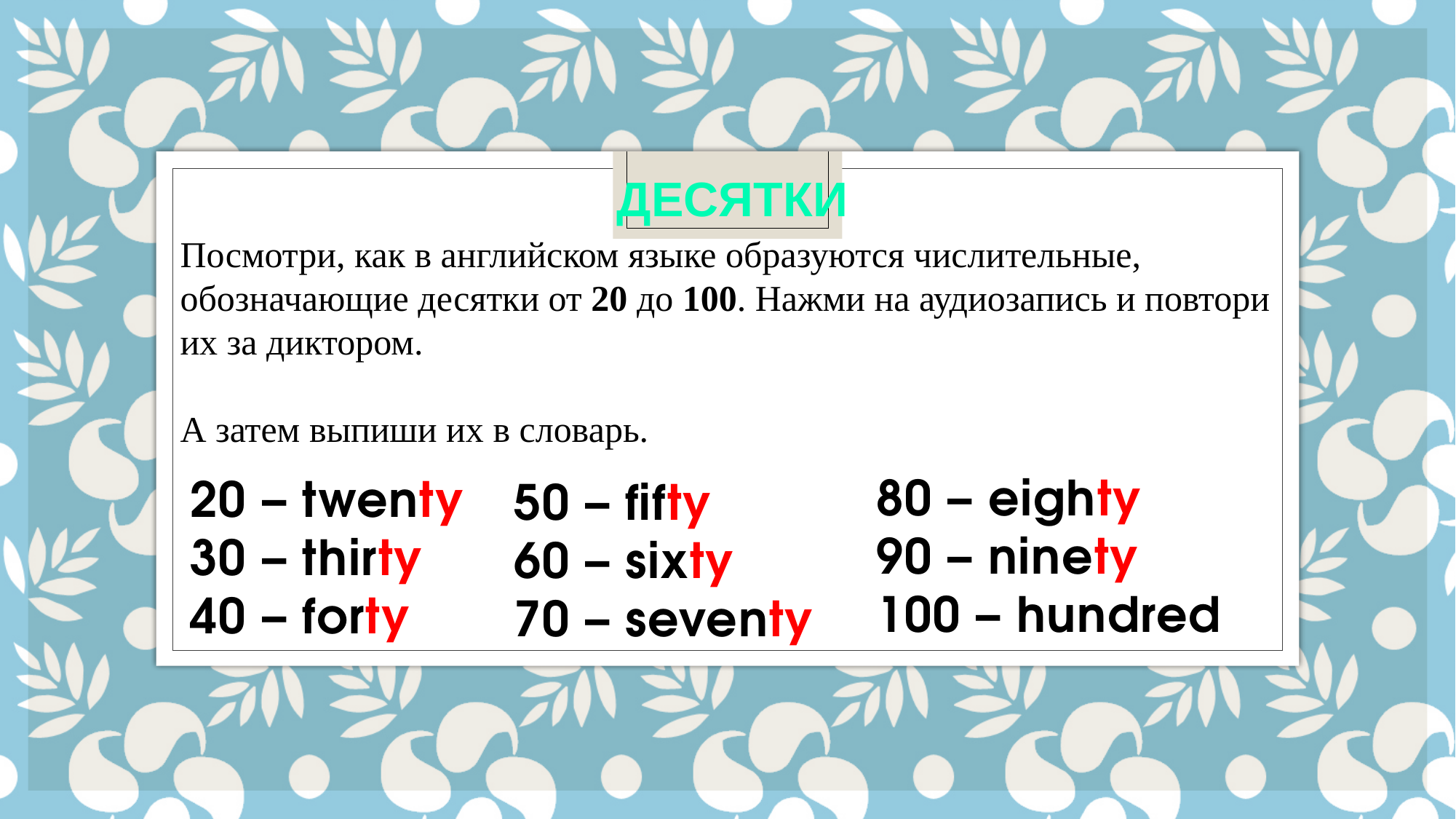

десятки
Посмотри, как в английском языке образуются числительные, обозначающие десятки от 20 до 100. Нажми на аудиозапись и повтори их за диктором.

А затем выпиши их в словарь.
80 – eighty
90 – ninety
100 – hundred
20 – twenty
30 – thirty
40 – forty

50 – fifty
60 – sixty
70 – seventy